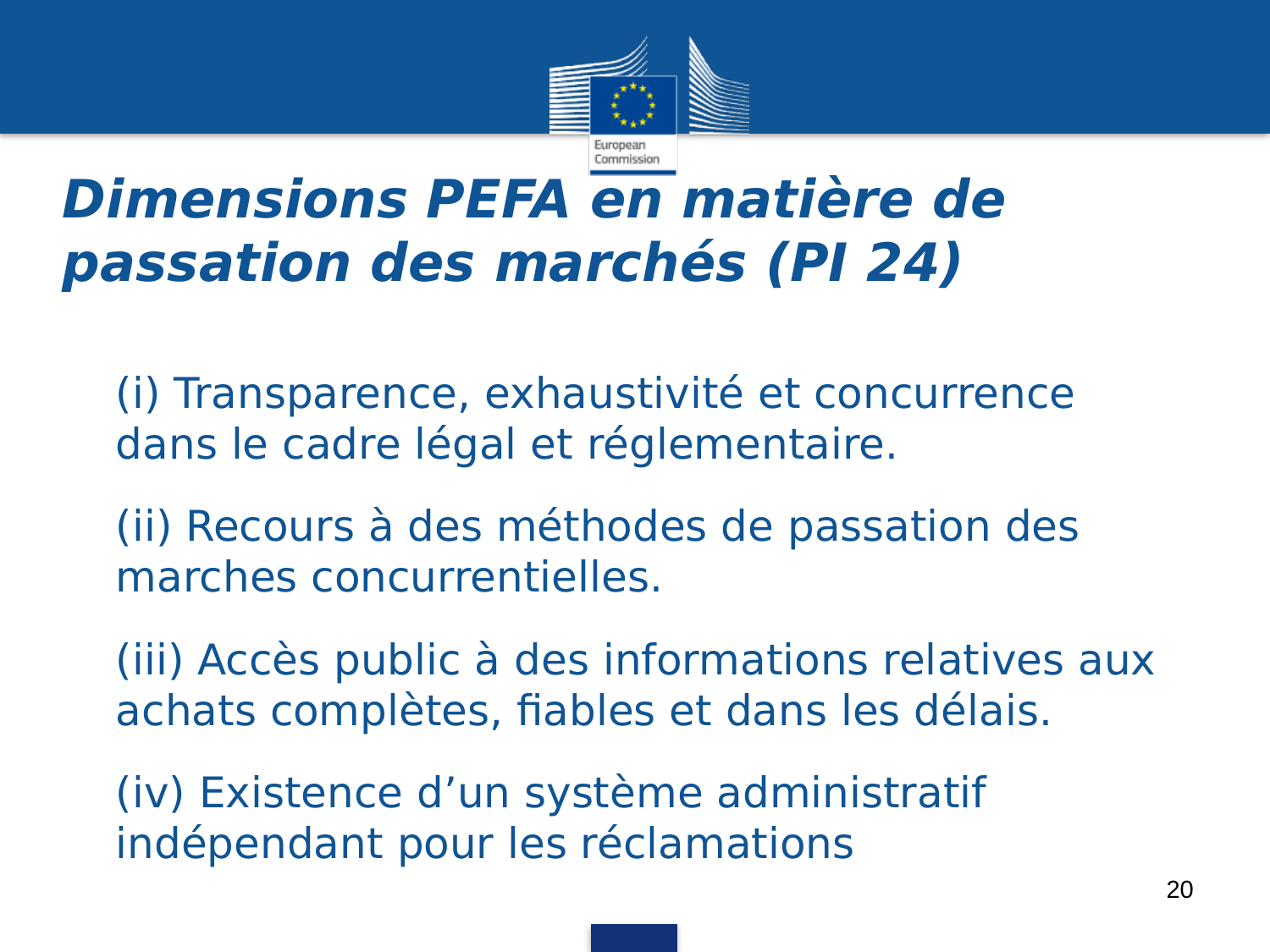

# Dimensions PEFA en matière de passation des marchés (PI 24)

(i) Transparence, exhaustivité et concurrence dans le cadre légal et réglementaire.
(ii) Recours à des méthodes de passation des marches concurrentielles.
(iii) Accès public à des informations relatives aux achats complètes, fiables et dans les délais.
(iv) Existence d’un système administratif indépendant pour les réclamations
20